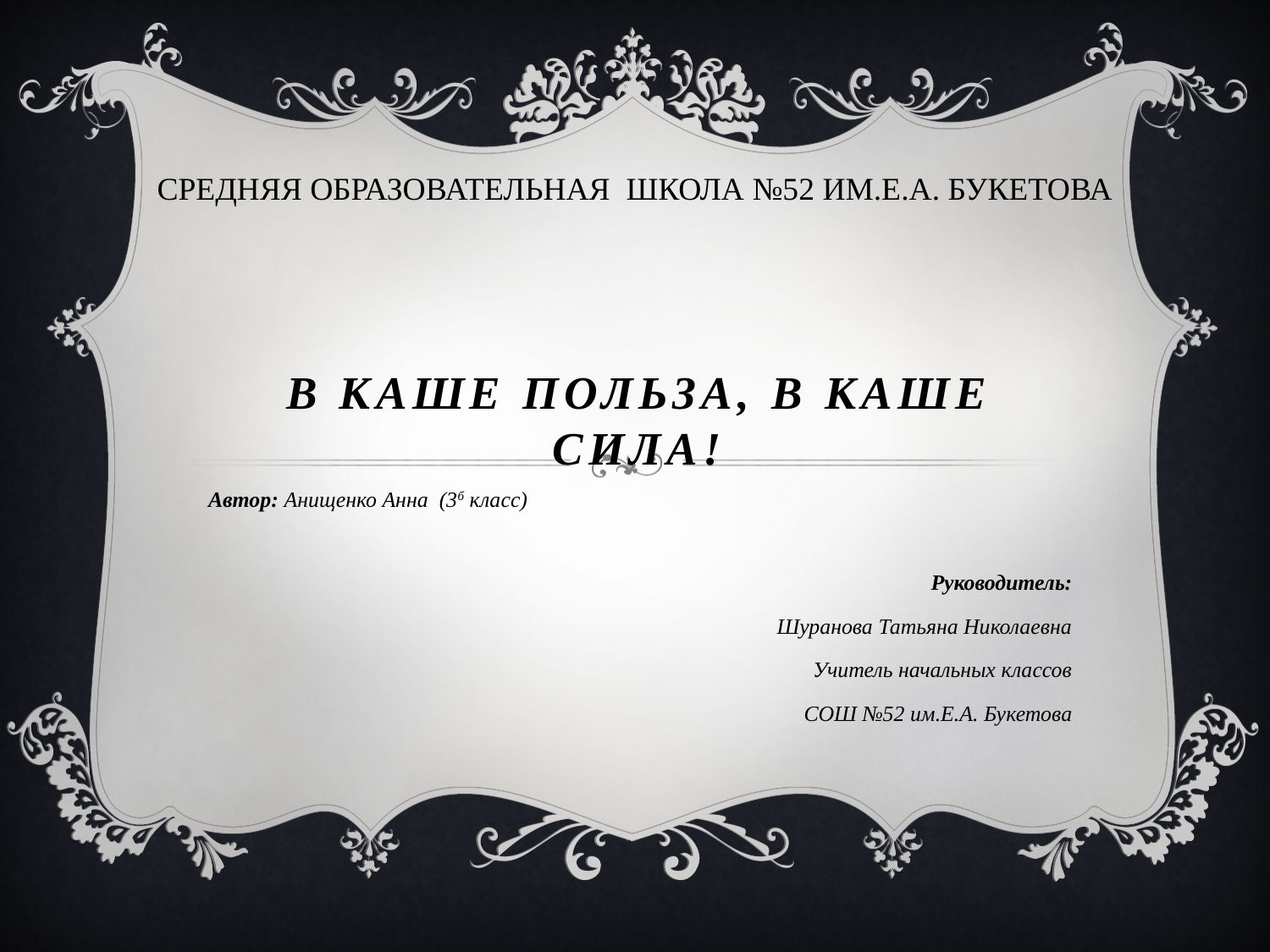

СРЕДНЯЯ ОБРАЗОВАТЕЛЬНАЯ  ШКОЛА №52 ИМ.Е.А. БУКЕТОВА

# В каше польза, в каше сила!
Автор: Анищенко Анна  (3б класс)
                                                                                                    Руководитель:
 Шуранова Татьяна Николаевна
Учитель начальных классов
СОШ №52 им.Е.А. Букетова